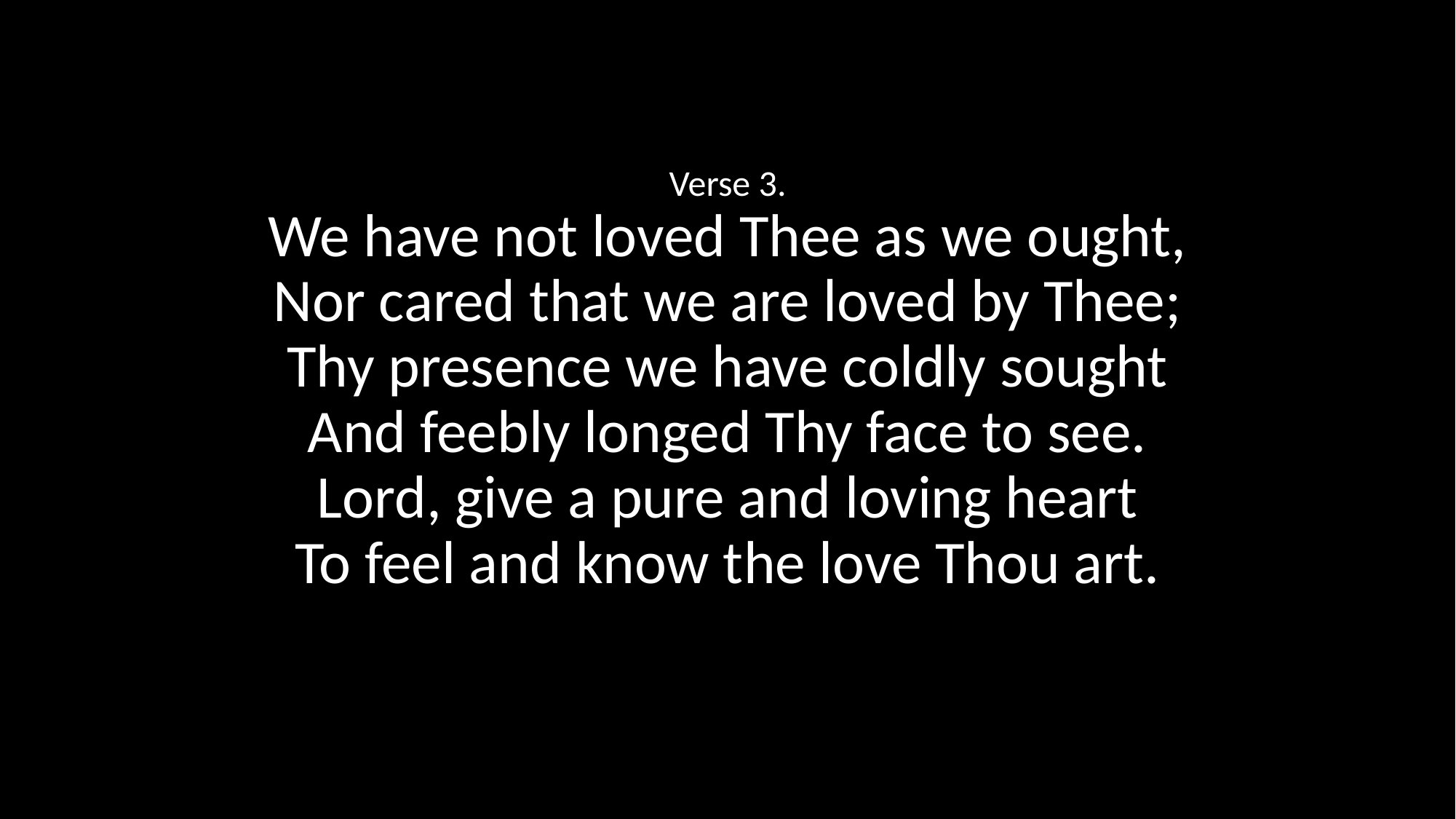

Verse 3.
We have not loved Thee as we ought,
Nor cared that we are loved by Thee;
Thy presence we have coldly sought
And feebly longed Thy face to see.
Lord, give a pure and loving heart
To feel and know the love Thou art.